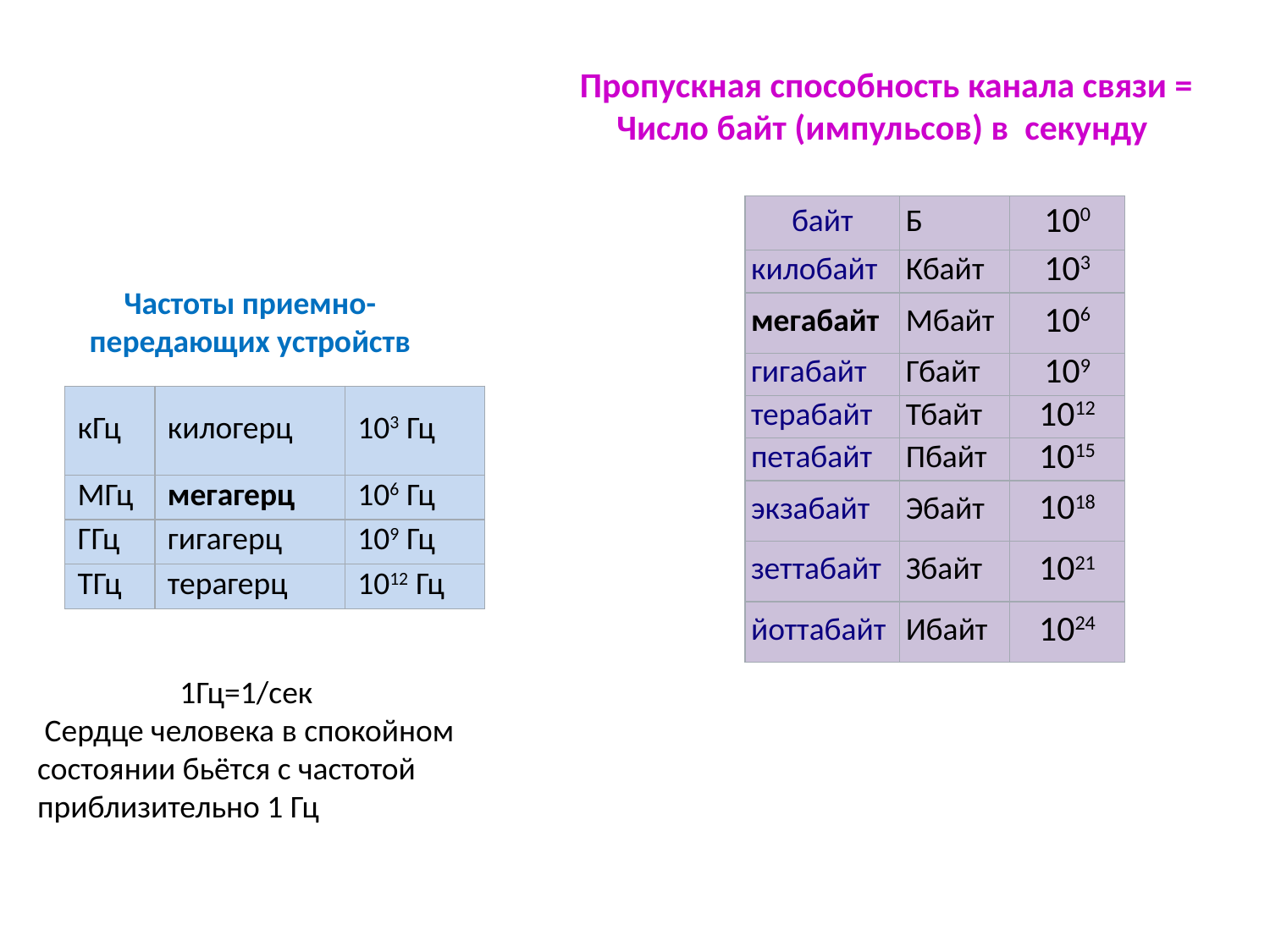

Пропускная способность канала связи =
Число байт (импульсов) в  секунду
| байт | Б | 100 |
| --- | --- | --- |
| килобайт | Кбайт | 103 |
| мегабайт | Мбайт | 106 |
| гигабайт | Гбайт | 109 |
| терабайт | Тбайт | 1012 |
| петабайт | Пбайт | 1015 |
| экзабайт | Эбайт | 1018 |
| зеттабайт | Збайт | 1021 |
| йоттабайт | Ибайт | 1024 |
Частоты приемно-передающих устройств
| кГц | килогерц | 103 Гц |
| --- | --- | --- |
| МГц | мегагерц | 106 Гц |
| ГГц | гигагерц | 109 Гц |
| ТГц | терагерц | 1012 Гц |
1Гц=1/сек
 Сердце человека в спокойном состоянии бьётся с частотой приблизительно 1 Гц